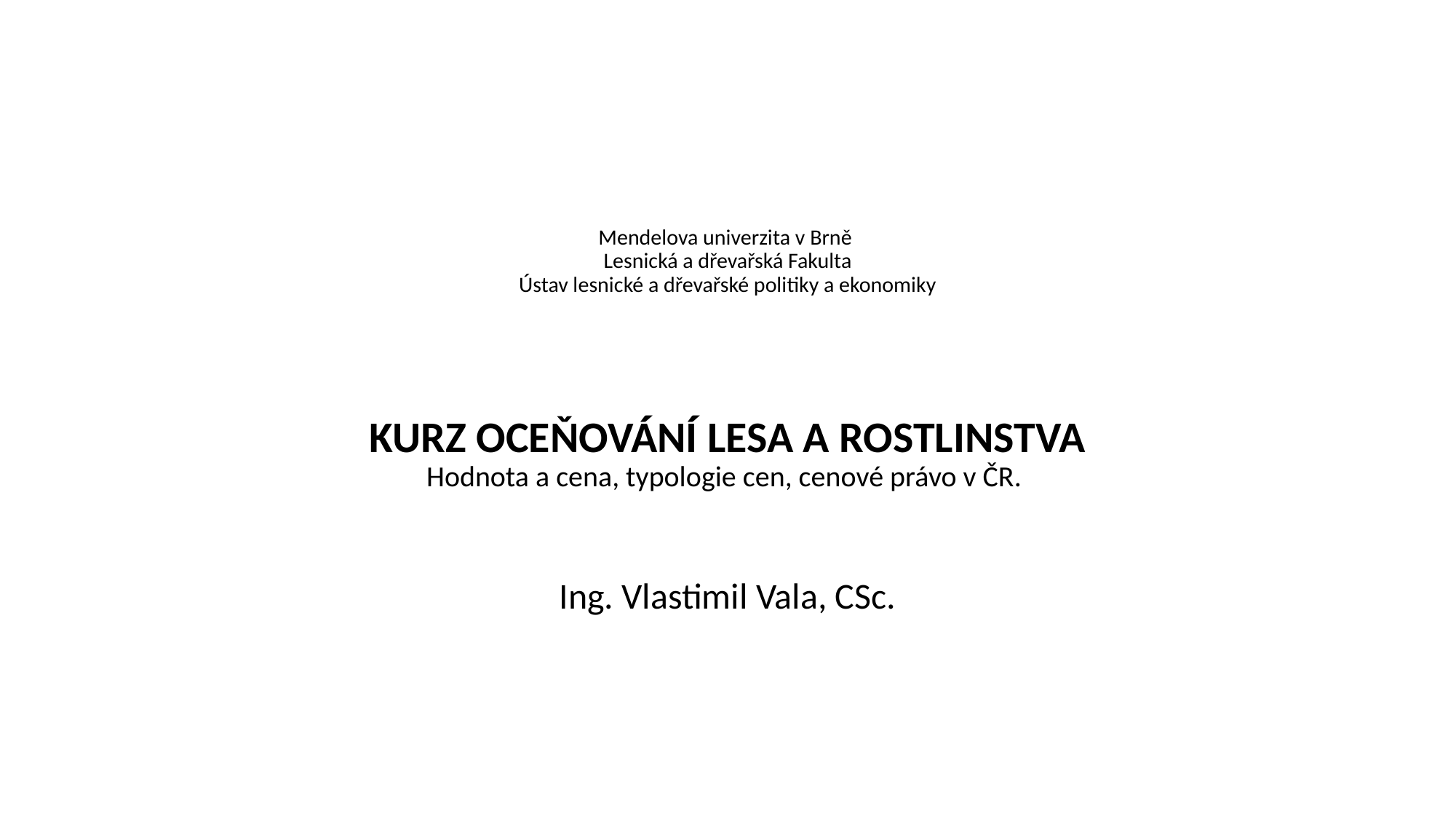

# Mendelova univerzita v Brně Lesnická a dřevařská Fakulta Ústav lesnické a dřevařské politiky a ekonomiky KURZ OCEŇOVÁNÍ LESA A ROSTLINSTVA Hodnota a cena, typologie cen, cenové právo v ČR.
Ing. Vlastimil Vala, CSc.